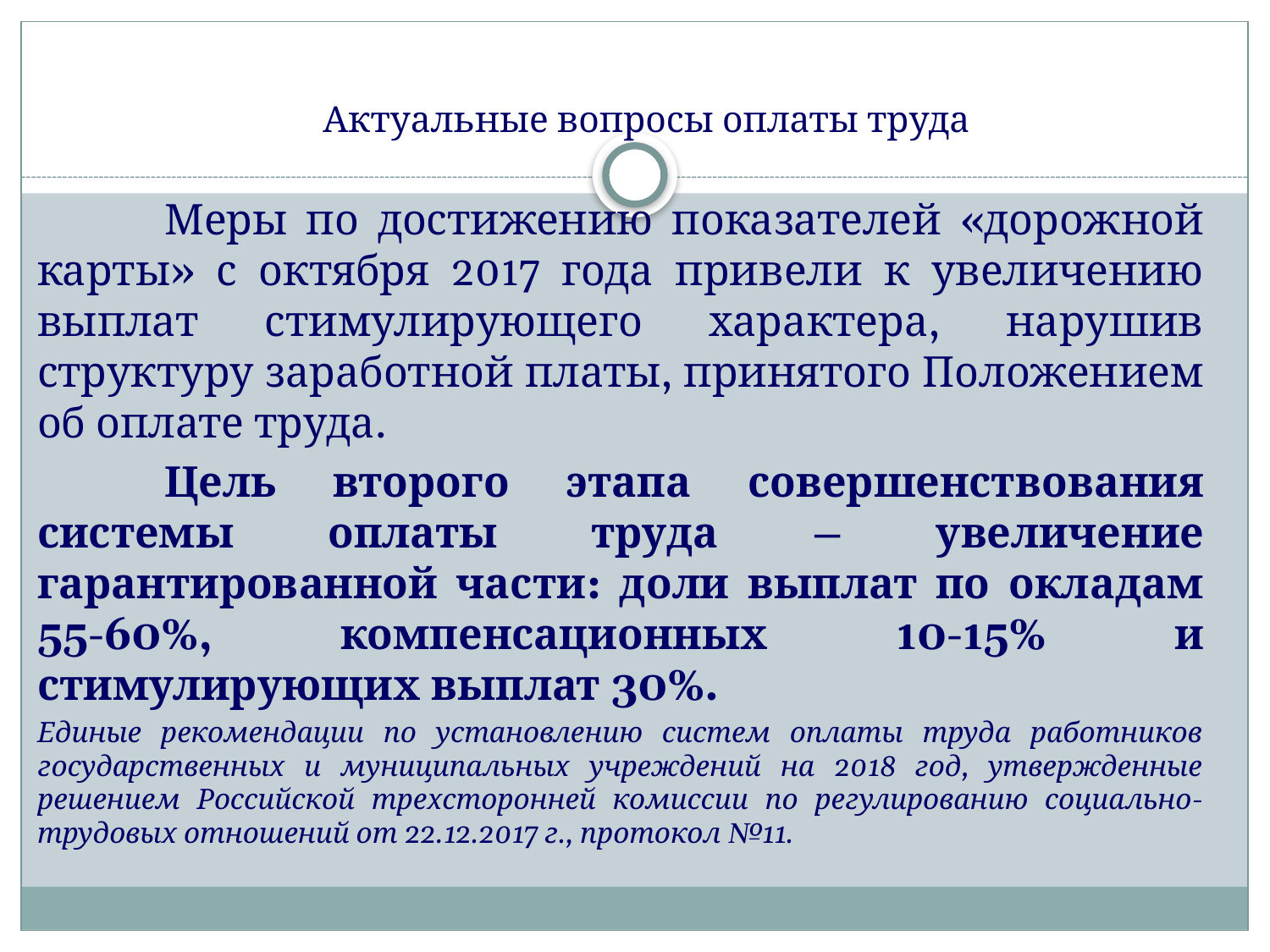

# Актуальные вопросы оплаты труда
	Меры по достижению показателей «дорожной карты» с октября 2017 года привели к увеличению выплат стимулирующего характера, нарушив структуру заработной платы, принятого Положением об оплате труда.
	Цель второго этапа совершенствования системы оплаты труда – увеличение гарантированной части: доли выплат по окладам 55-60%, компенсационных 10-15% и стимулирующих выплат 30%.
Единые рекомендации по установлению систем оплаты труда работников государственных и муниципальных учреждений на 2018 год, утвержденные решением Российской трехсторонней комиссии по регулированию социально-трудовых отношений от 22.12.2017 г., протокол №11.